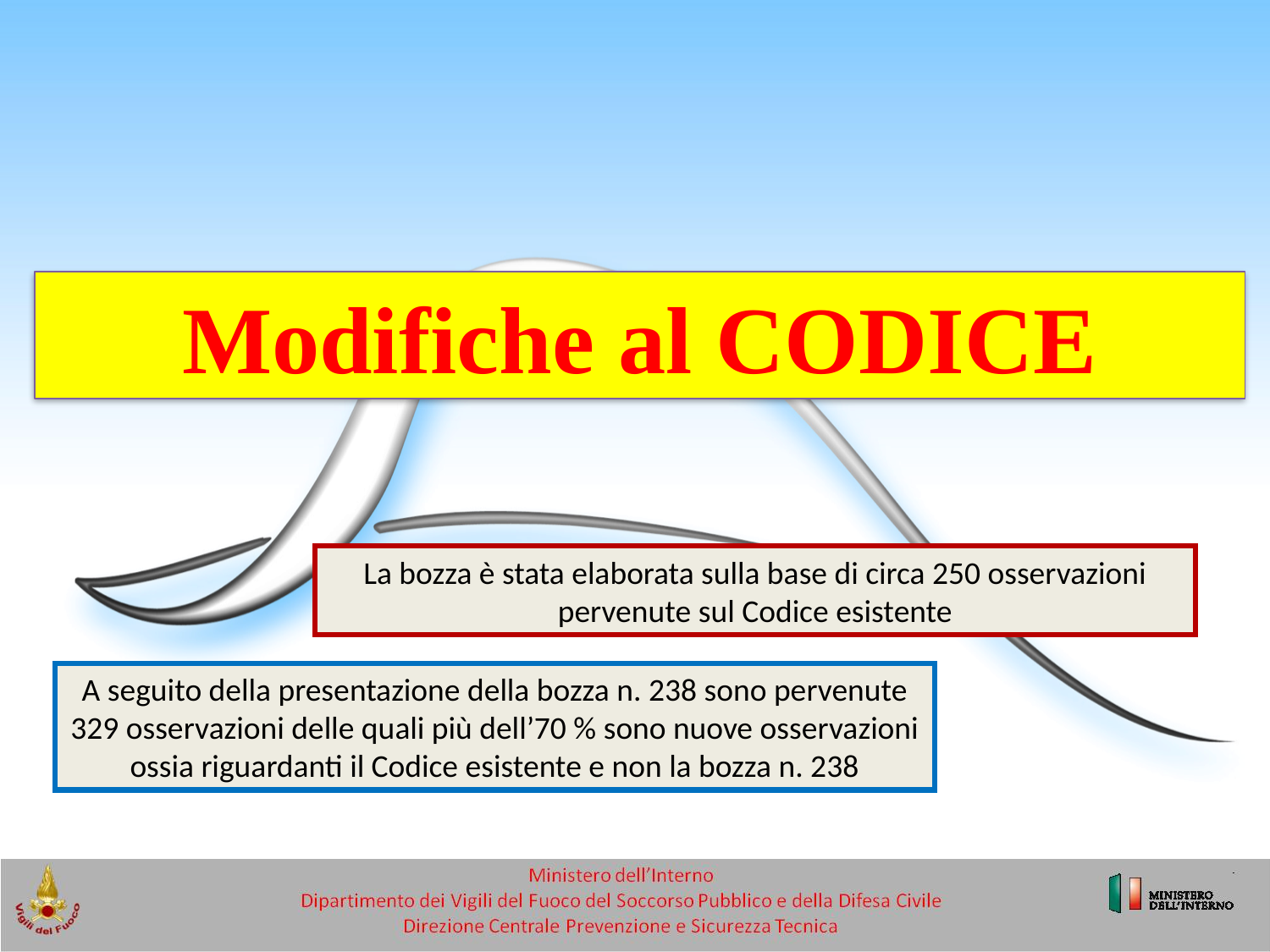

Modifiche al CODICE
La bozza è stata elaborata sulla base di circa 250 osservazioni pervenute sul Codice esistente
A seguito della presentazione della bozza n. 238 sono pervenute 329 osservazioni delle quali più dell’70 % sono nuove osservazioni ossia riguardanti il Codice esistente e non la bozza n. 238